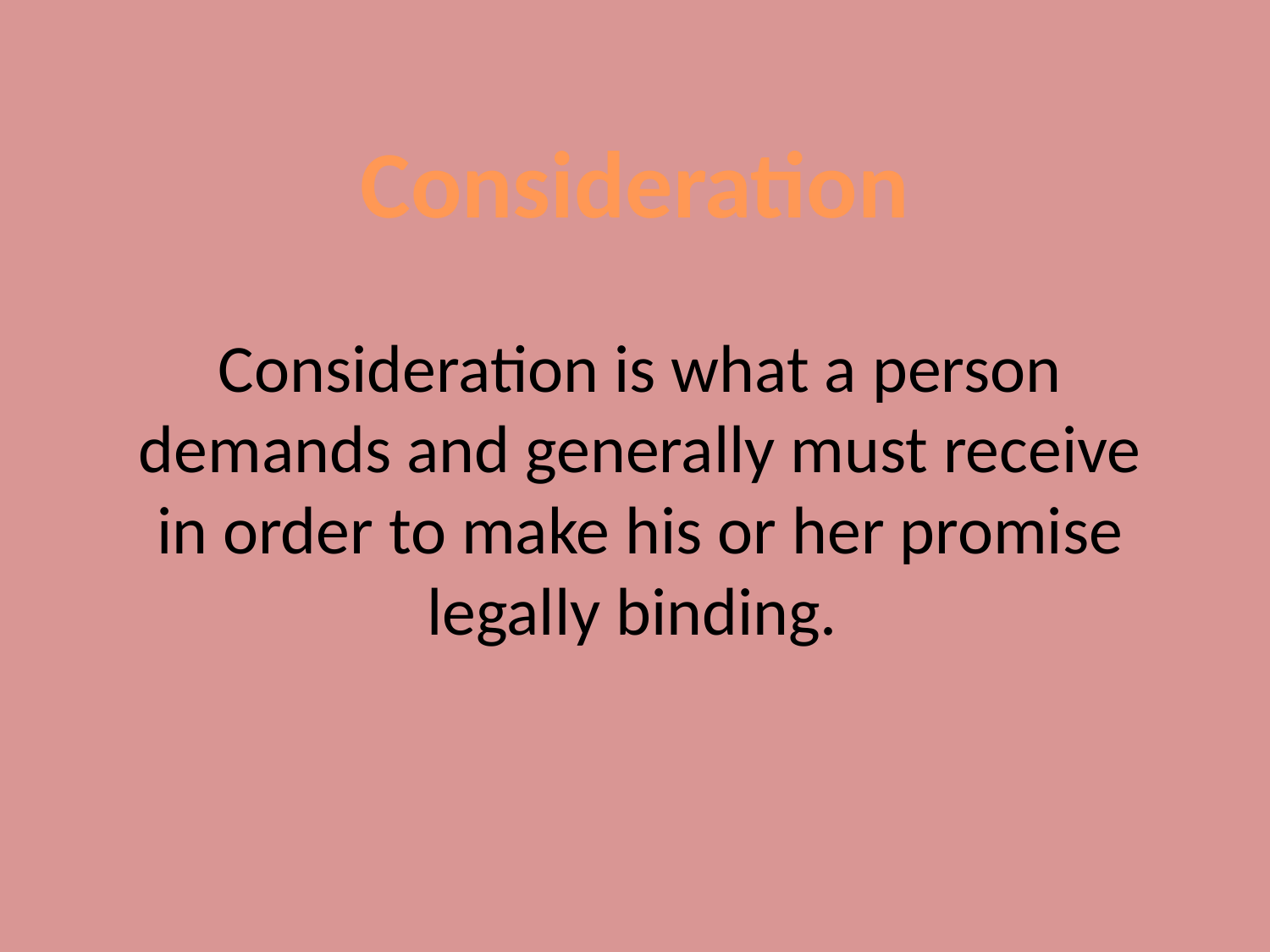

Consideration
# Consideration is what a person demands and generally must receive in order to make his or her promise legally binding.